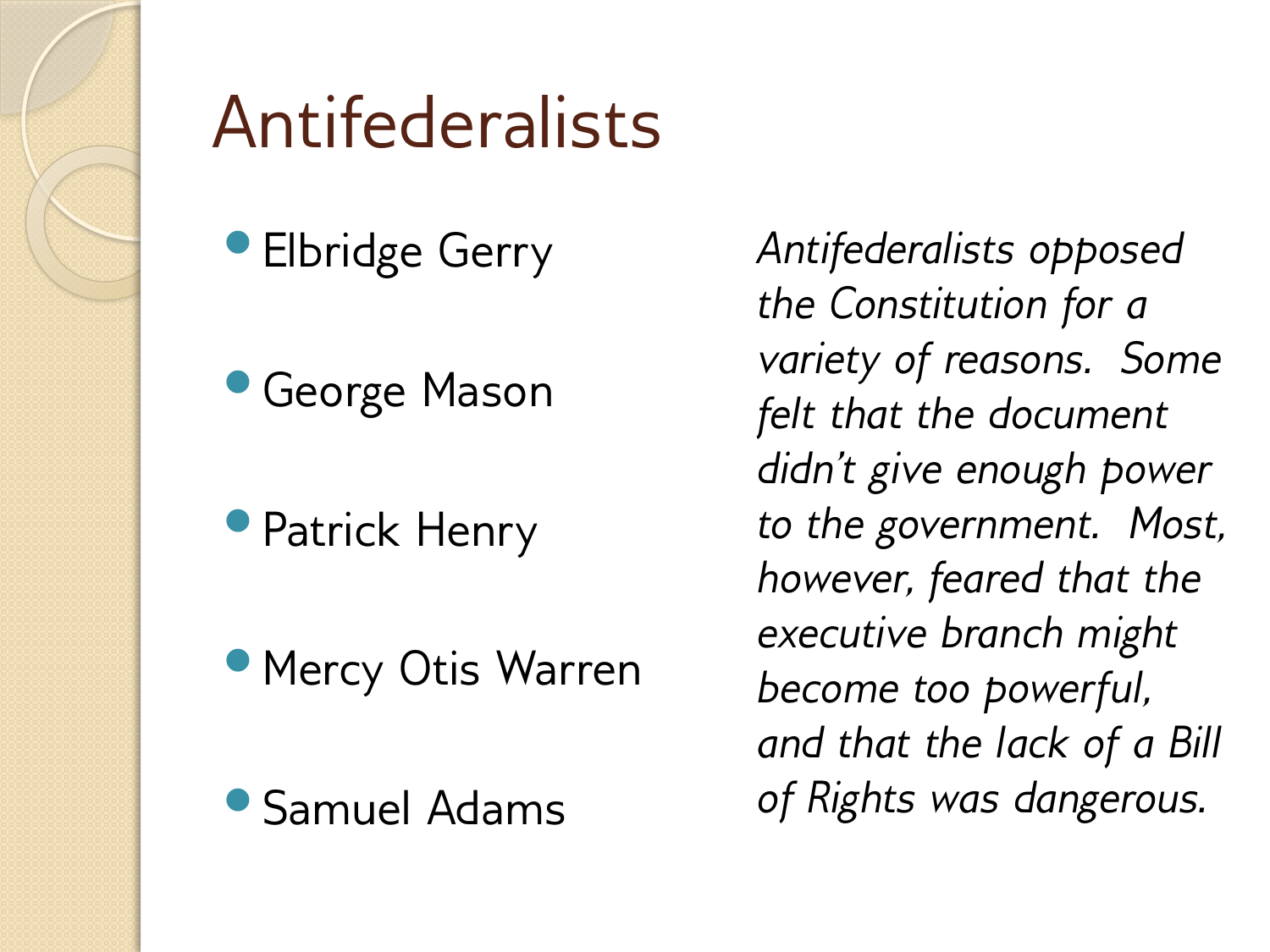

# Antifederalists
Elbridge Gerry

George Mason

Patrick Henry

Mercy Otis Warren

Samuel Adams
Antifederalists opposed the Constitution for a variety of reasons.  Some felt that the document didn’t give enough power to the government.  Most, however, feared that the executive branch might become too powerful, and that the lack of a Bill of Rights was dangerous.